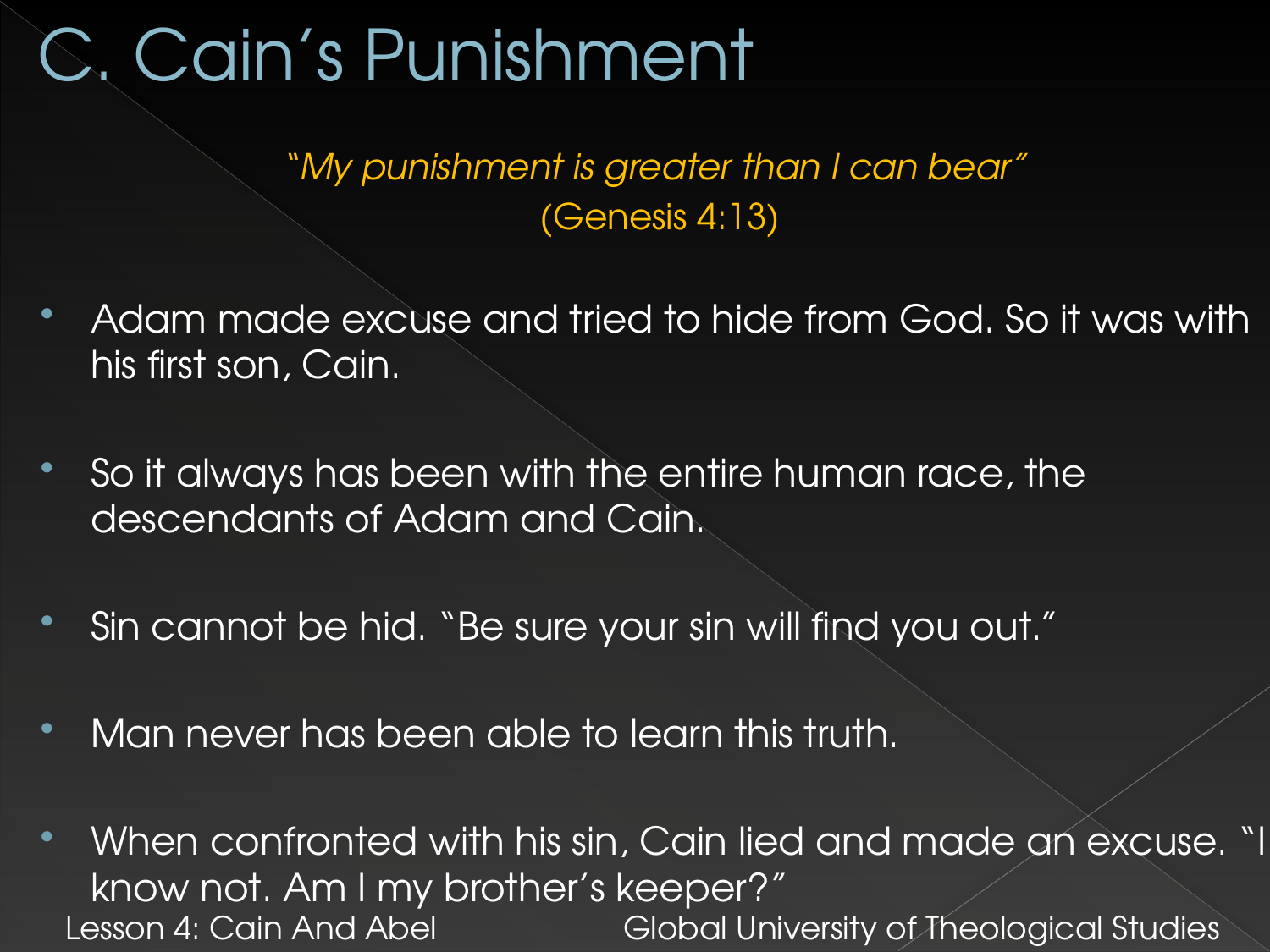

# C. Cain’s Punishment
“My punishment is greater than I can bear”
(Genesis 4:13)

Adam made excuse and tried to hide from God. So it was with his first son, Cain.

So it always has been with the entire human race, the descendants of Adam and Cain.

Sin cannot be hid. “Be sure your sin will find you out.”

Man never has been able to learn this truth.

When confronted with his sin, Cain lied and made an excuse. “I know not. Am I my brother’s keeper?”
Lesson 4: Cain And Abel                     Global University of Theological Studies